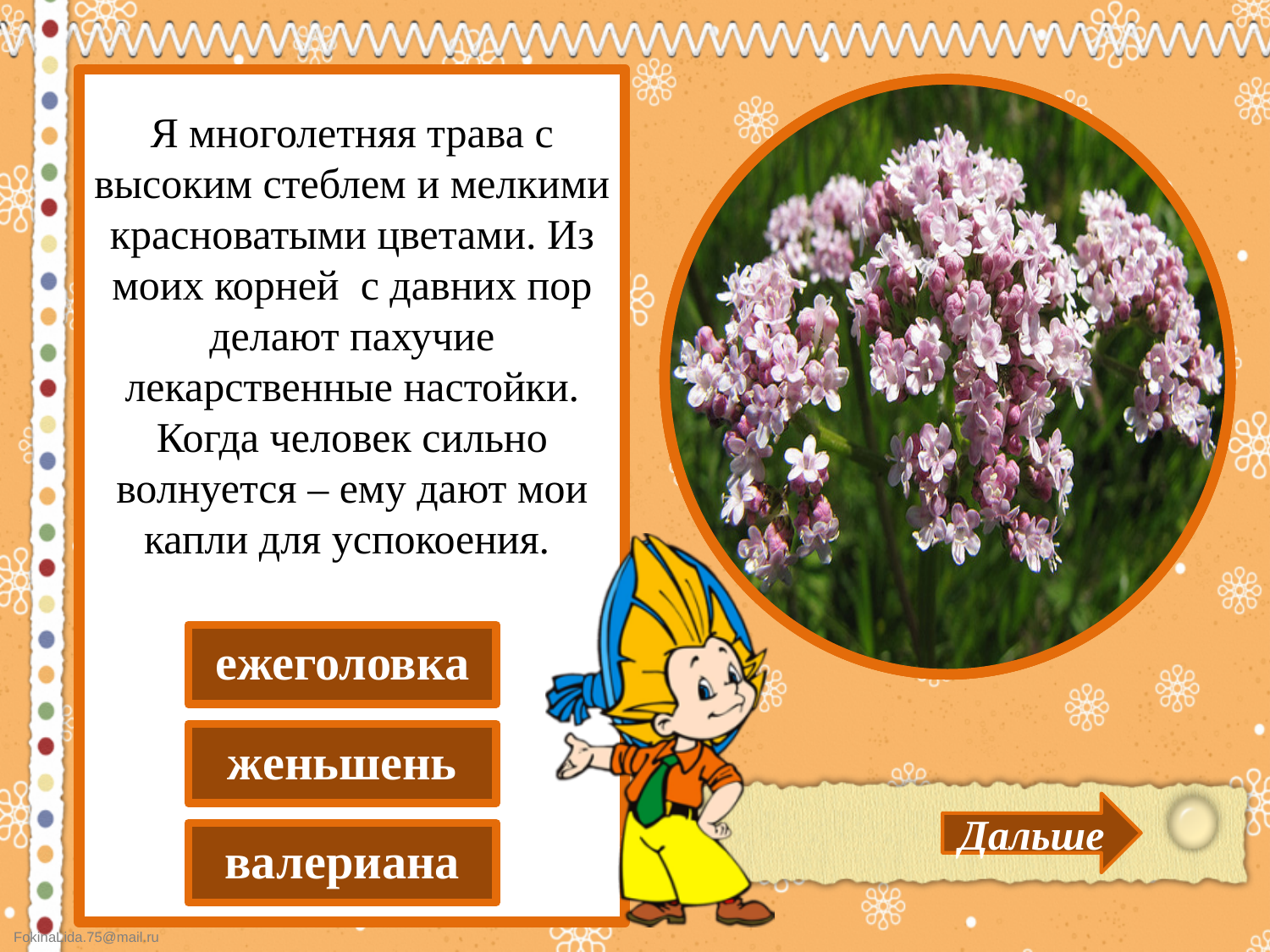

Я многолетняя трава с высоким стеблем и мелкими красноватыми цветами. Из моих корней  с давних пор делают пахучие лекарственные настойки. Когда человек сильно волнуется – ему дают мои капли для успокоения.
ежеголовка
женьшень
Дальше
валериана